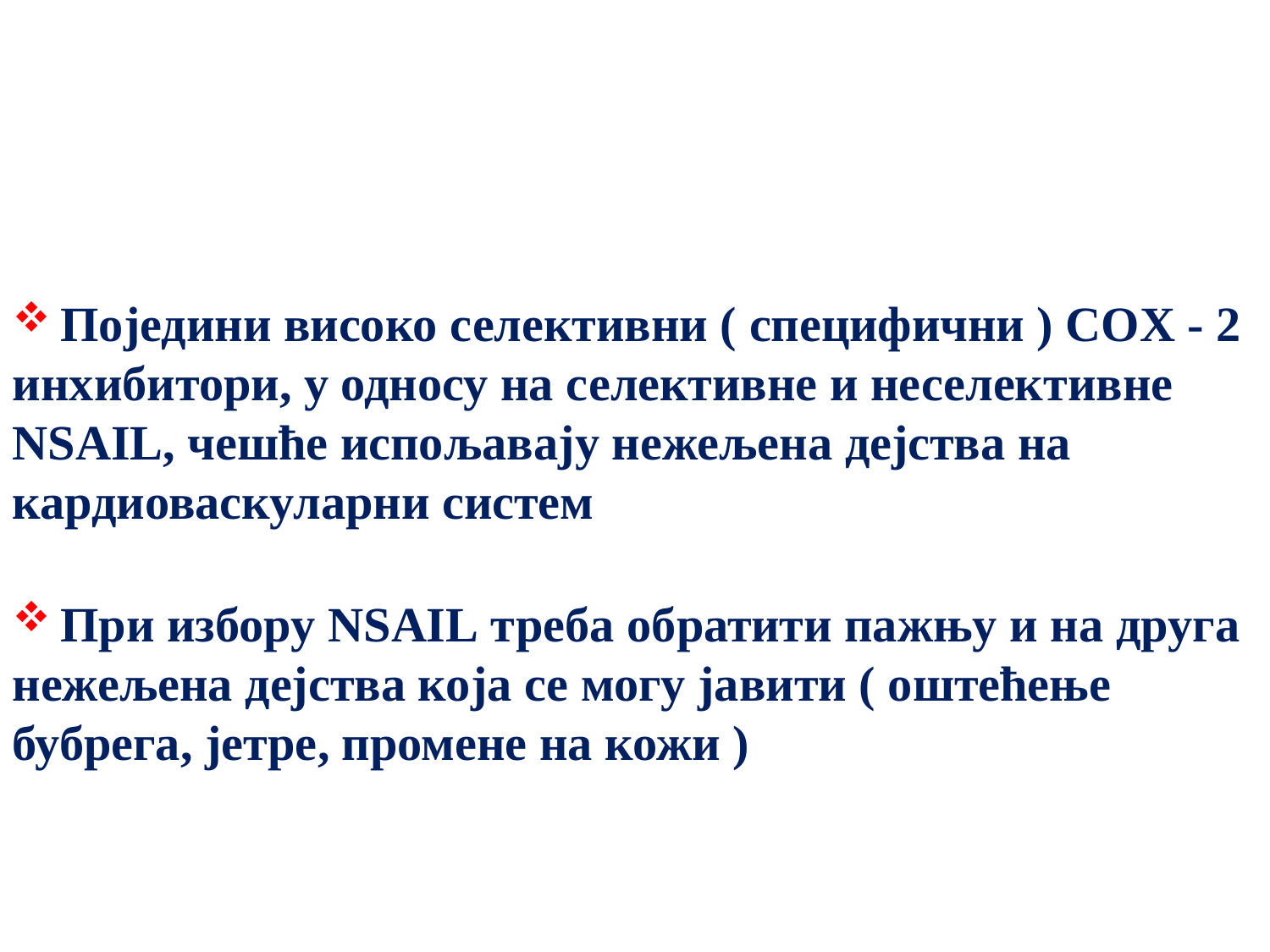

Поједини високо селективни ( специфични ) COX - 2 инхибитори, у односу на селективне и неселективне NSAIL, чешће испољавају нежељена дејства на кардиоваскуларни систем

 При избору NSAIL треба обратити пажњу и на друга нежељена дејства која се могу јавити ( оштећење бубрега, јетре, промене на кожи )